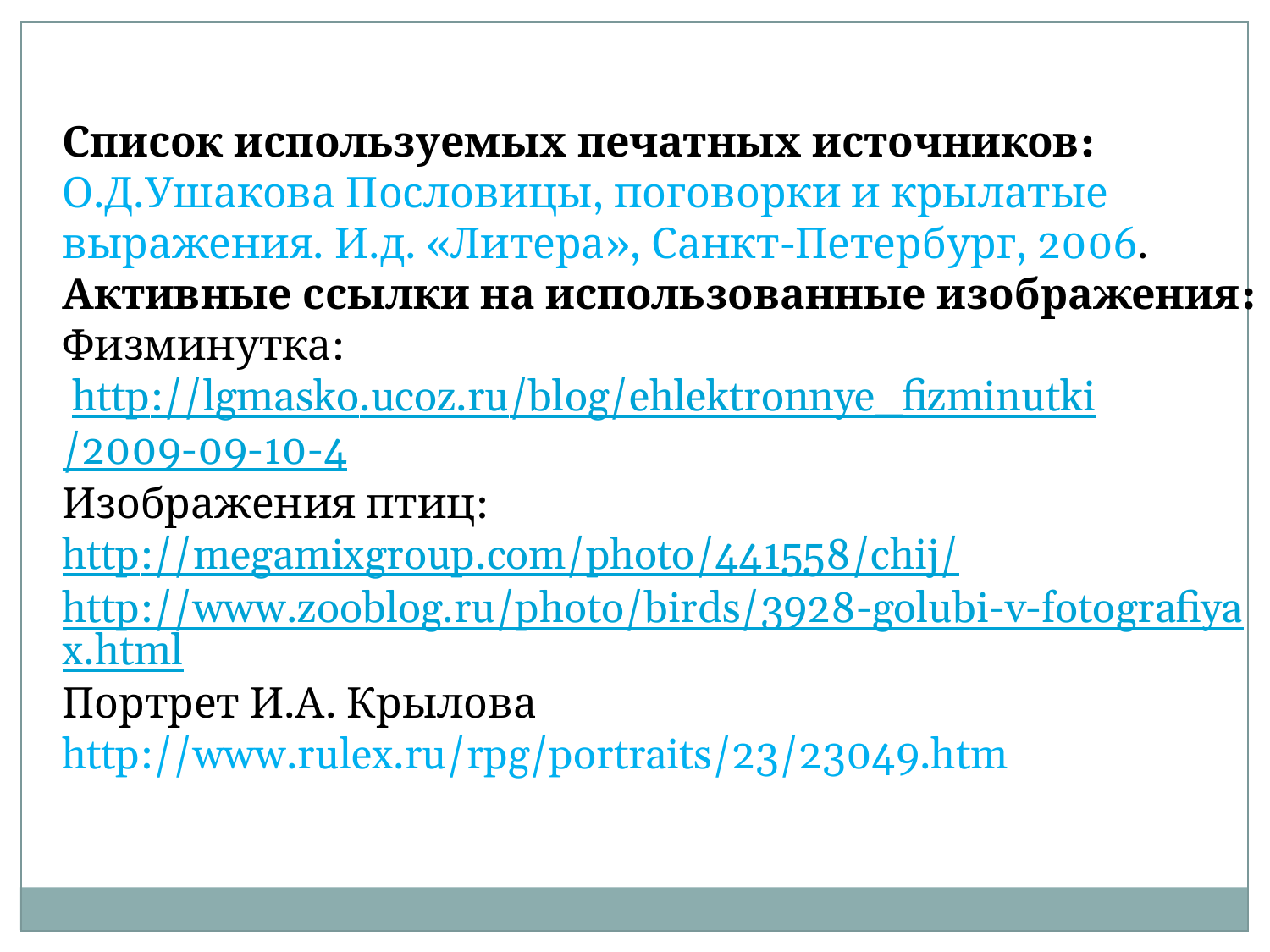

Список используемых печатных источников:
О.Д.Ушакова Пословицы, поговорки и крылатые выражения. И.д. «Литера», Санкт-Петербург, 2006.
Активные ссылки на использованные изображения:
Физминутка:
 http://lgmasko.ucoz.ru/blog/ehlektronnye_fizminutki/2009-09-10-4
Изображения птиц:
http://megamixgroup.com/photo/441558/chij/
http://www.zooblog.ru/photo/birds/3928-golubi-v-fotografiyax.html
Портрет И.А. Крылова
http://www.rulex.ru/rpg/portraits/23/23049.htm